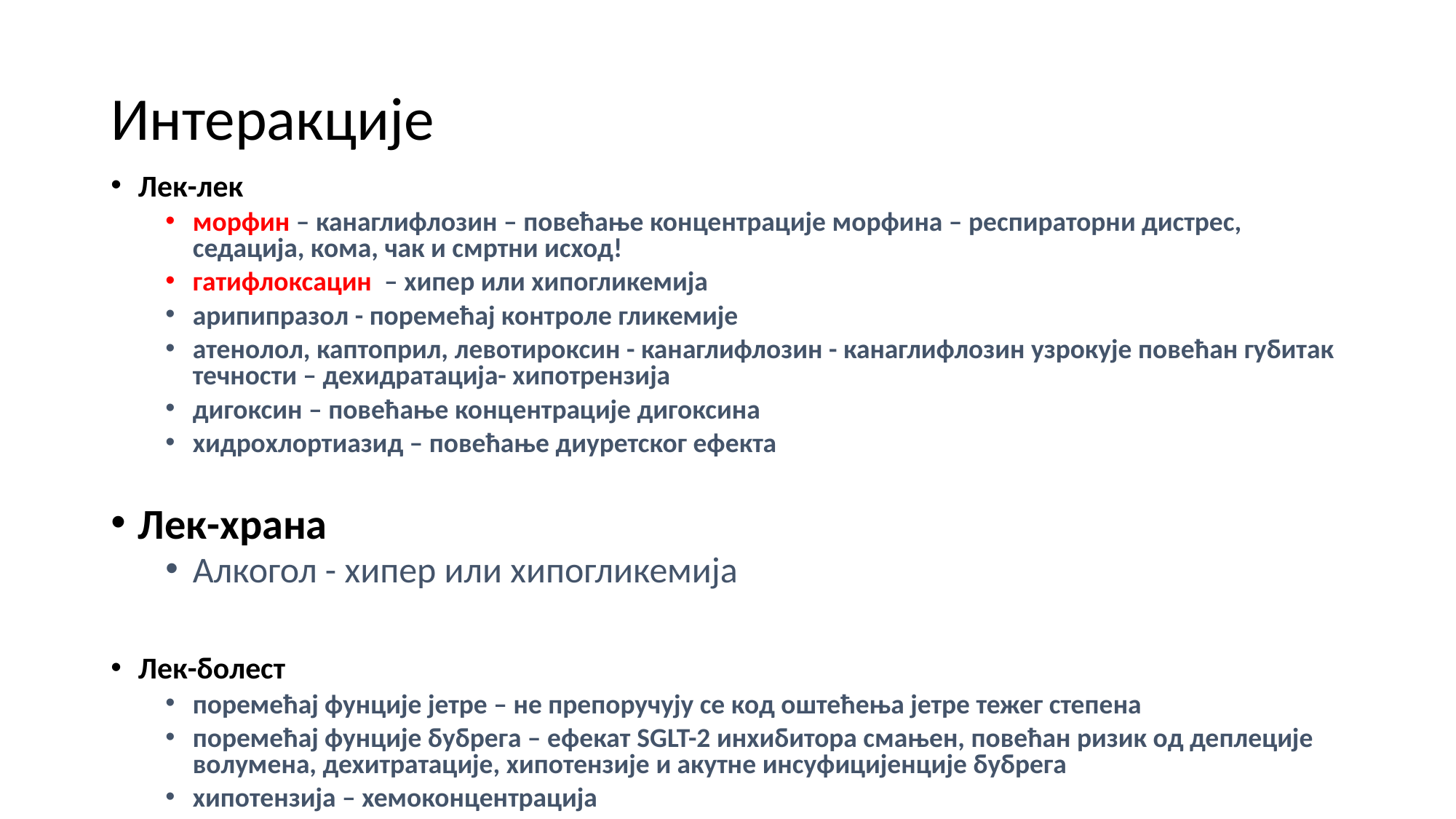

# Интеракције
Лек-лек
морфин – канаглифлозин – повећање концентрације морфина – респираторни дистрес, седација, кома, чак и смртни исход!
гатифлоксацин  – хипер или хипогликемија
арипипразол - поремећај контроле гликемије
атенолол, каптоприл, левотироксин - канаглифлозин - канаглифлозин узрокује повећан губитак течности – дехидратација- хипотрензија
дигоксин – повећање концентрације дигоксина
хидрохлортиазид – повећање диуретског ефекта

Лек-храна
Алкогол - хипер или хипогликемија

Лек-болест
поремећај фунције јетре – не препоручују се код оштећења јетре тежег степена
поремећај фунције бубрега – ефекат SGLT-2 инхибитора смањен, повећан ризик од деплеције волумена, дехитратације, хипотензије и акутне инсуфицијенције бубрега
хипотензија – хемоконцентрација